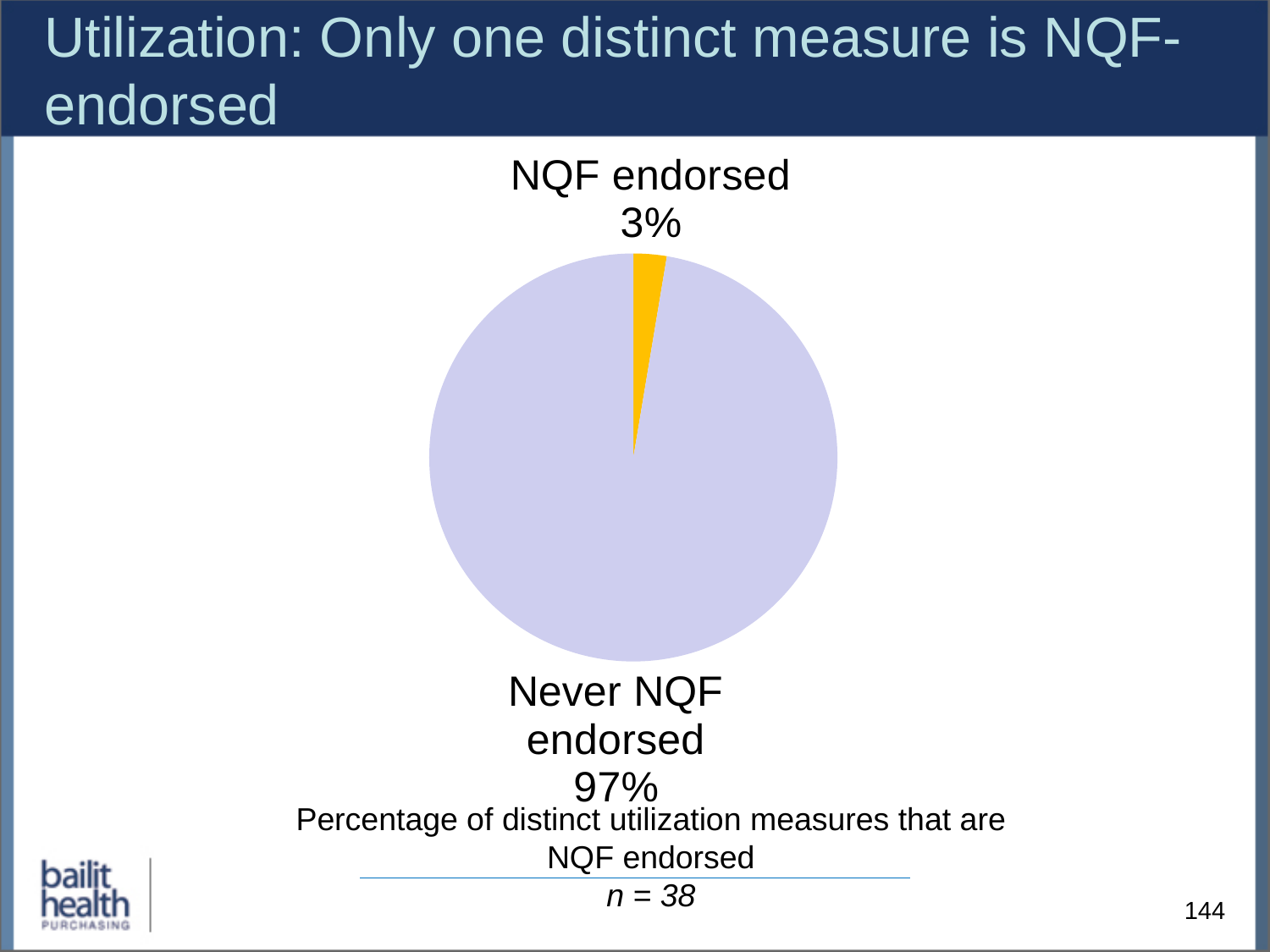

# Utilization: Only one distinct measure is NQF-endorsed

### Chart

| Category | Column1 |
|---|---|
| NQF endorsed | 1.0 |
| No longer NQF endorsed | None |
| Never NQF endorsed | 37.0 |
Percentage of distinct utilization measures that are NQF endorsed
n = 38
144